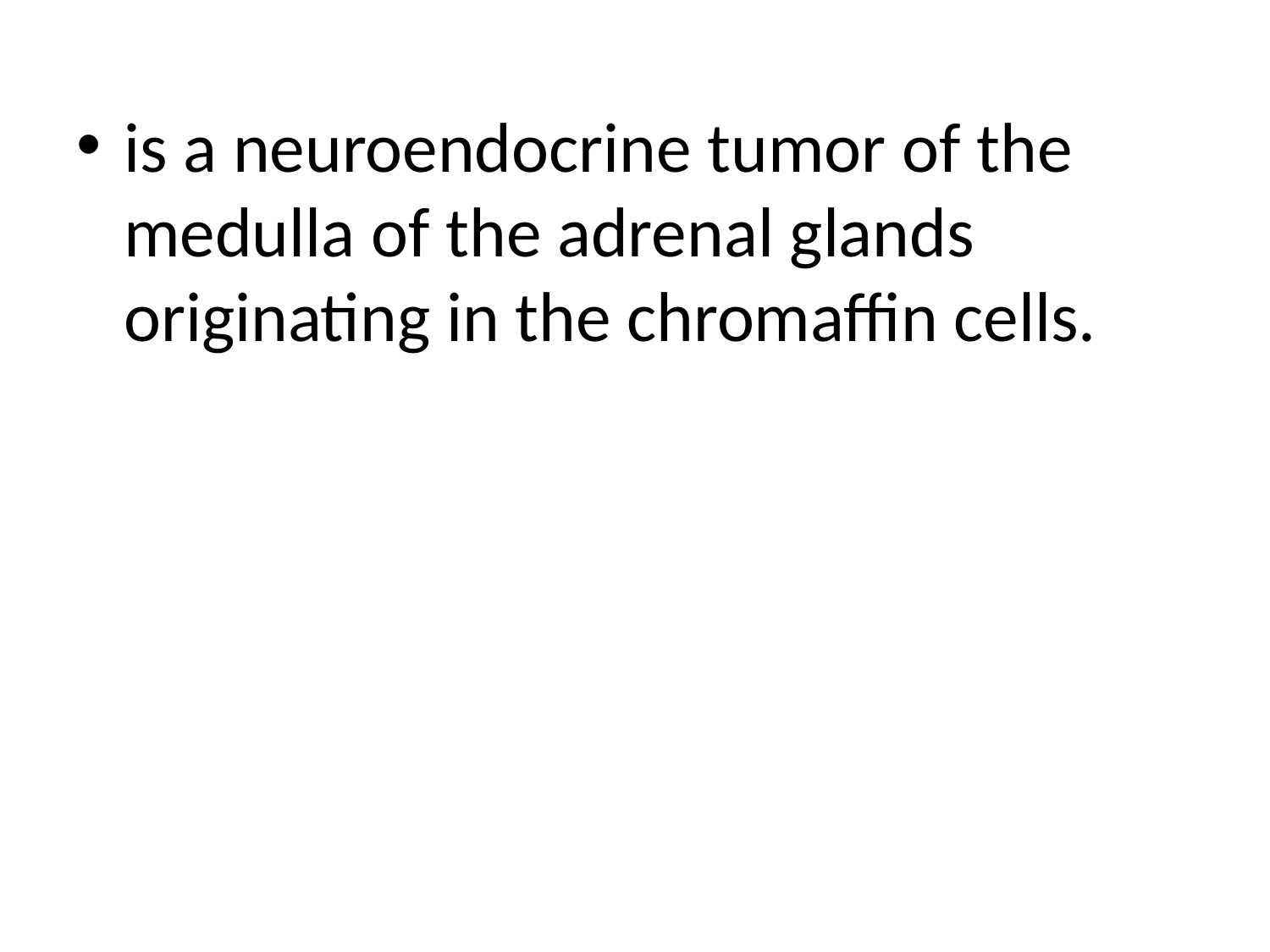

is a neuroendocrine tumor of the medulla of the adrenal glands originating in the chromaffin cells.